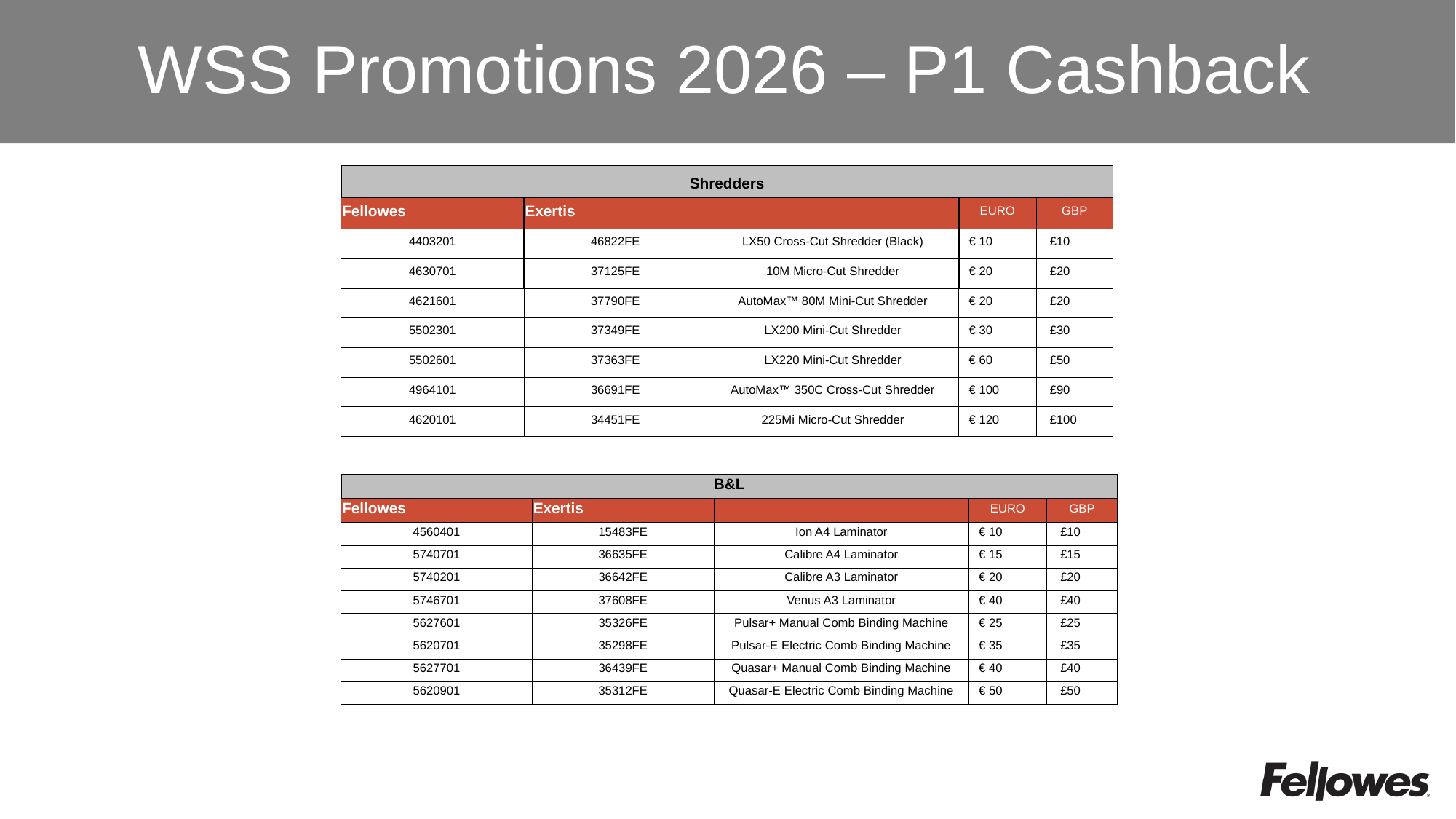

WSS Promotions 2026 – P1 Cashback
| Shredders |  |  |  |  |
| --- | --- | --- | --- | --- |
| Fellowes | Exertis |  | EURO | GBP |
| 4403201 | 46822FE | LX50 Cross-Cut Shredder (Black) | € 10 | £10 |
| 4630701 | 37125FE | 10M Micro-Cut Shredder | € 20 | £20 |
| 4621601 | 37790FE | AutoMax™ 80M Mini-Cut Shredder | € 20 | £20 |
| 5502301 | 37349FE | LX200 Mini-Cut Shredder | € 30 | £30 |
| 5502601 | 37363FE | LX220 Mini-Cut Shredder | € 60 | £50 |
| 4964101 | 36691FE | AutoMax™ 350C Cross-Cut Shredder | € 100 | £90 |
| 4620101 | 34451FE | 225Mi Micro-Cut Shredder | € 120 | £100 |
| B&L |  |  |  |  |
| --- | --- | --- | --- | --- |
| Fellowes | Exertis |  | EURO | GBP |
| 4560401 | 15483FE | Ion A4 Laminator | € 10 | £10 |
| 5740701 | 36635FE | Calibre A4 Laminator | € 15 | £15 |
| 5740201 | 36642FE | Calibre A3 Laminator | € 20 | £20 |
| 5746701 | 37608FE | Venus A3 Laminator | € 40 | £40 |
| 5627601 | 35326FE | Pulsar+ Manual Comb Binding Machine | € 25 | £25 |
| 5620701 | 35298FE | Pulsar-E Electric Comb Binding Machine | € 35 | £35 |
| 5627701 | 36439FE | Quasar+ Manual Comb Binding Machine | € 40 | £40 |
| 5620901 | 35312FE | Quasar-E Electric Comb Binding Machine | € 50 | £50 |